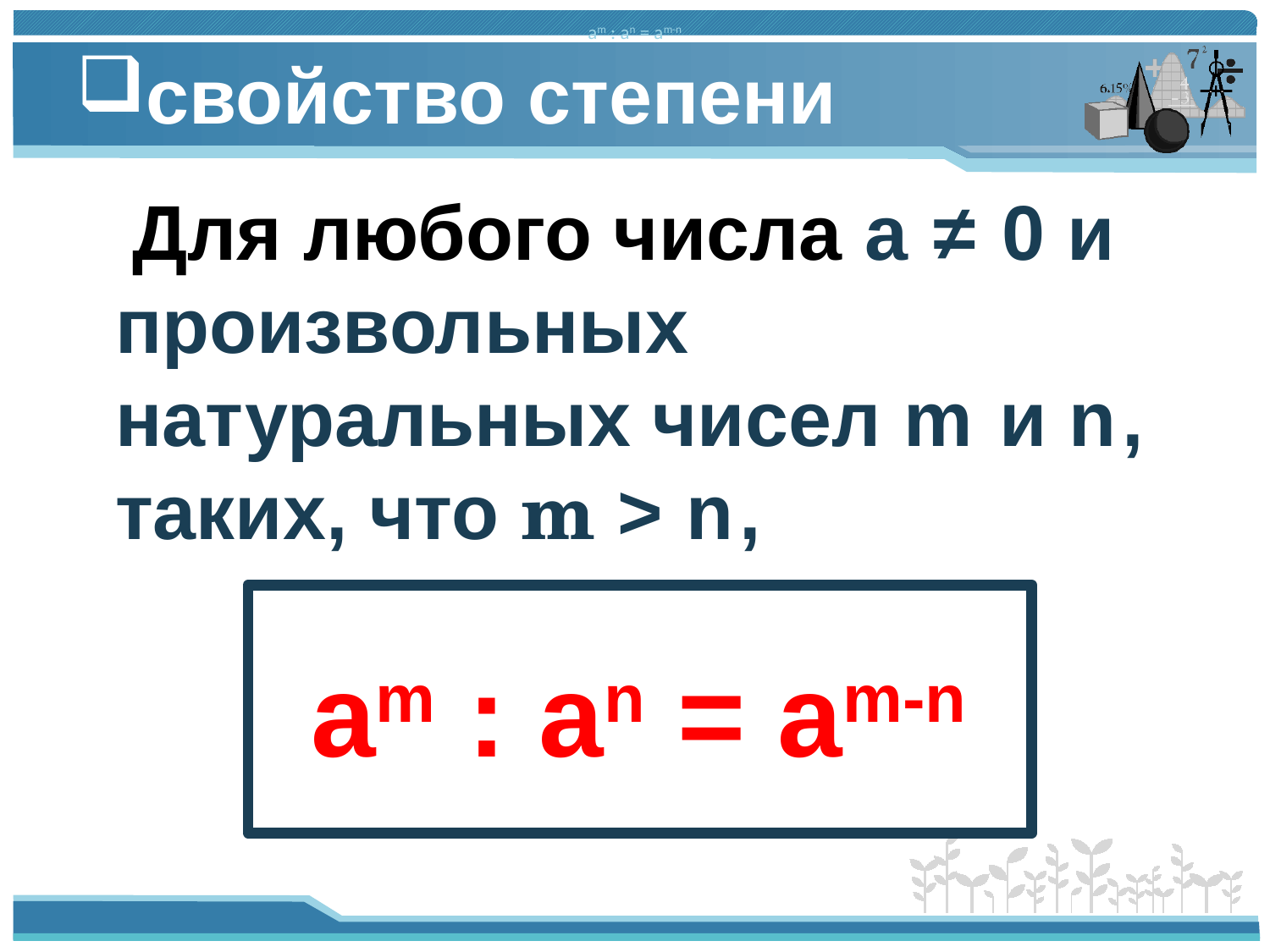

am : an = am-n
# свойство степени
   Для любого числа a ≠ 0 и произвольных натуральных чисел m и n, таких, что m > n,

am : an = am-n